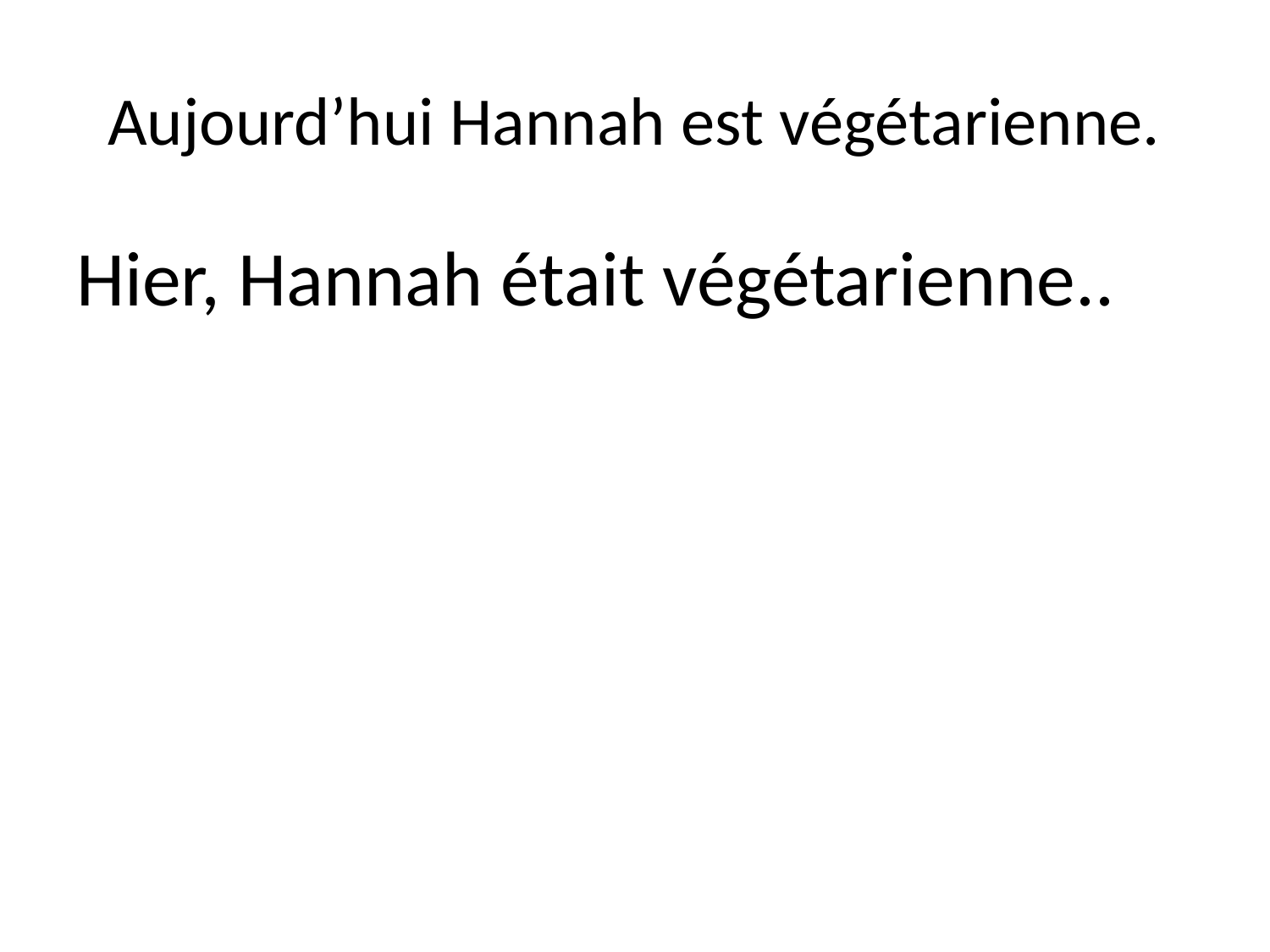

# Aujourd’hui Hannah est végétarienne.
Hier, Hannah était végétarienne..